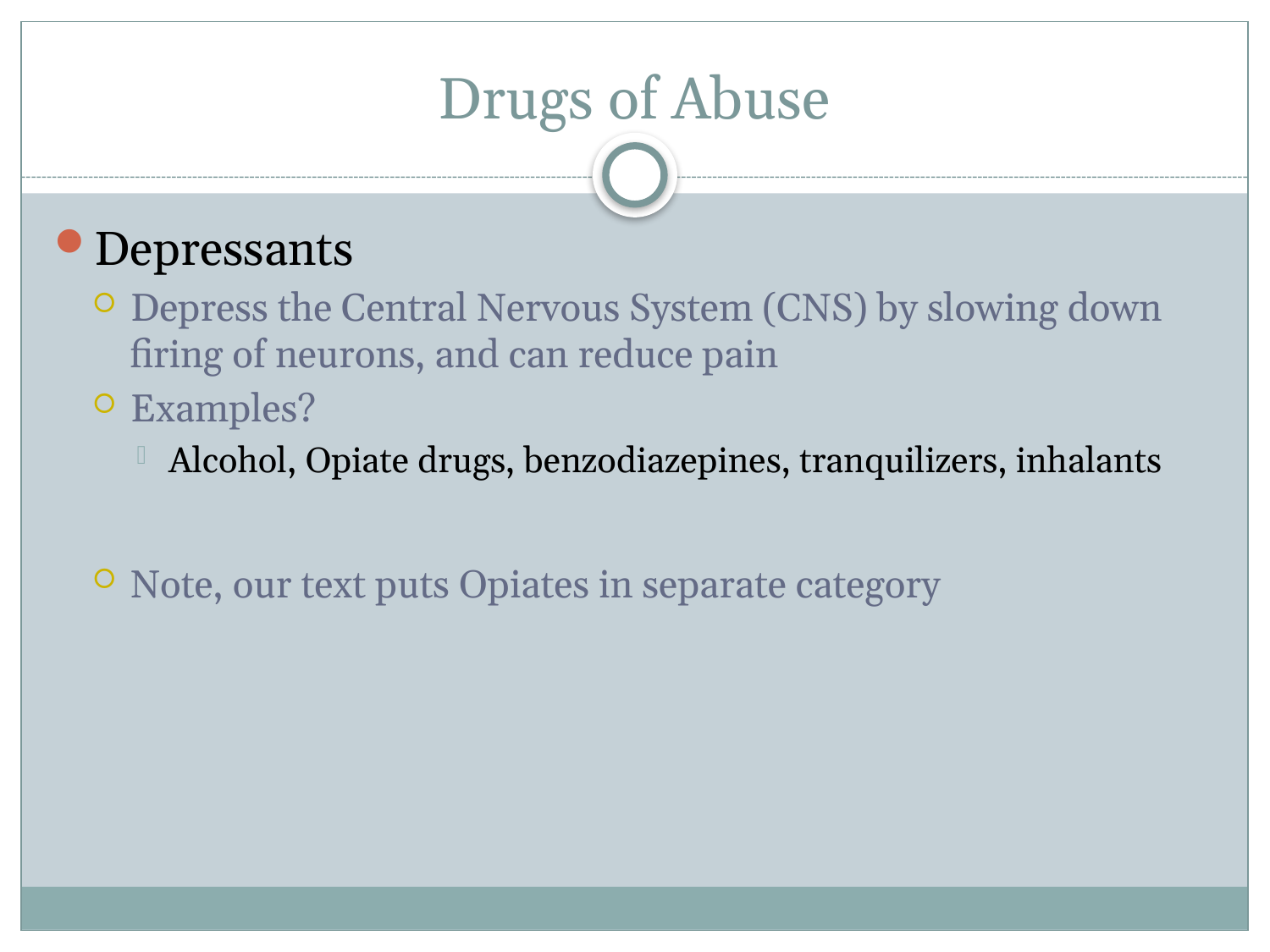

# Drugs of Abuse
Depressants
Depress the Central Nervous System (CNS) by slowing down firing of neurons, and can reduce pain
Examples?
Alcohol, Opiate drugs, benzodiazepines, tranquilizers, inhalants

Note, our text puts Opiates in separate category